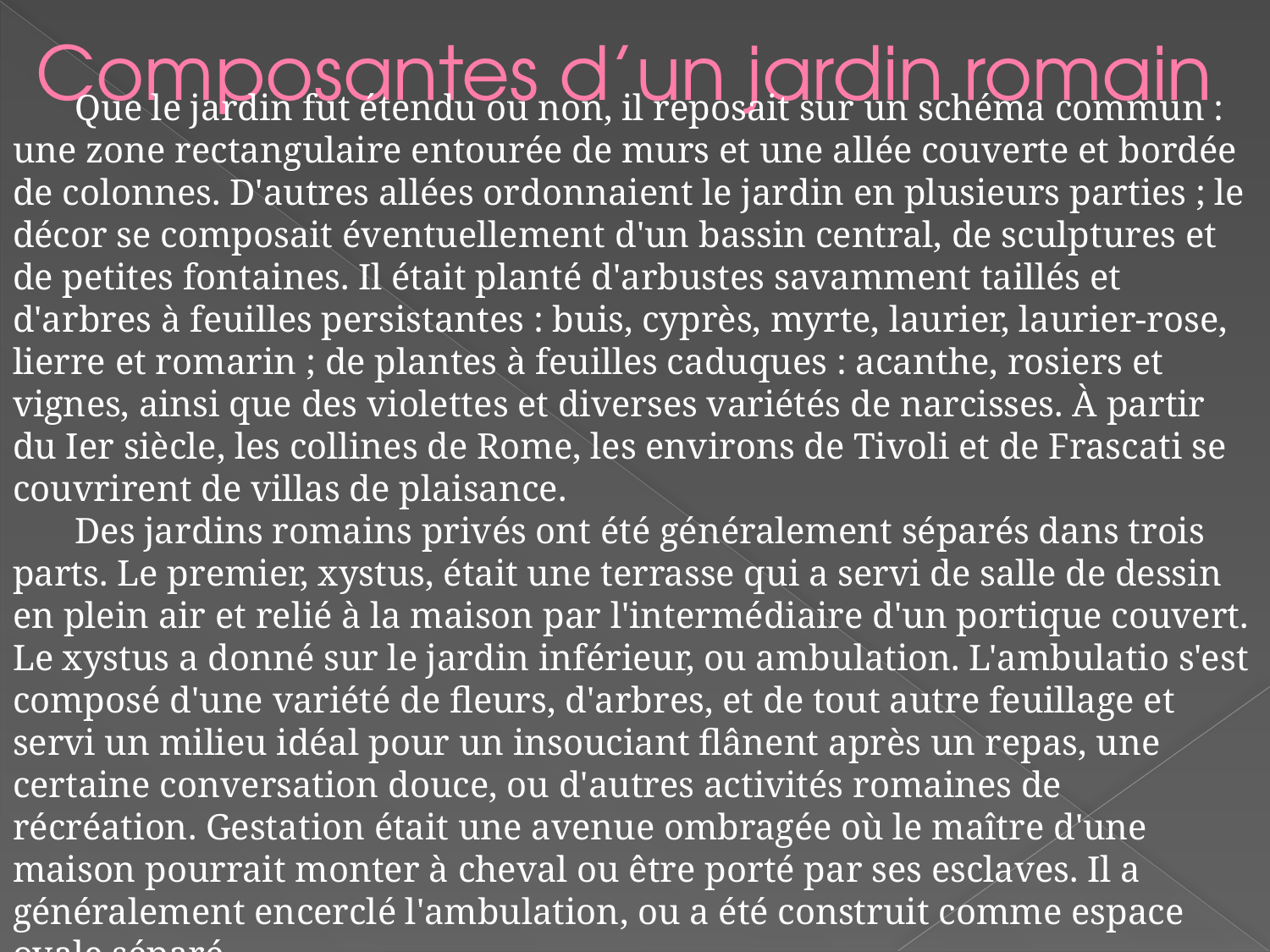

Composantes d’un jardin romain
Que le jardin fut étendu ou non, il reposait sur un schéma commun : une zone rectangulaire entourée de murs et une allée couverte et bordée de colonnes. D'autres allées ordonnaient le jardin en plusieurs parties ; le décor se composait éventuellement d'un bassin central, de sculptures et de petites fontaines. Il était planté d'arbustes savamment taillés et d'arbres à feuilles persistantes : buis, cyprès, myrte, laurier, laurier-rose, lierre et romarin ; de plantes à feuilles caduques : acanthe, rosiers et vignes, ainsi que des violettes et diverses variétés de narcisses. À partir du Ier siècle, les collines de Rome, les environs de Tivoli et de Frascati se couvrirent de villas de plaisance.
Des jardins romains privés ont été généralement séparés dans trois parts. Le premier, xystus, était une terrasse qui a servi de salle de dessin en plein air et relié à la maison par l'intermédiaire d'un portique couvert. Le xystus a donné sur le jardin inférieur, ou ambulation. L'ambulatio s'est composé d'une variété de fleurs, d'arbres, et de tout autre feuillage et servi un milieu idéal pour un insouciant flânent après un repas, une certaine conversation douce, ou d'autres activités romaines de récréation. Gestation était une avenue ombragée où le maître d'une maison pourrait monter à cheval ou être porté par ses esclaves. Il a généralement encerclé l'ambulation, ou a été construit comme espace ovale séparé.